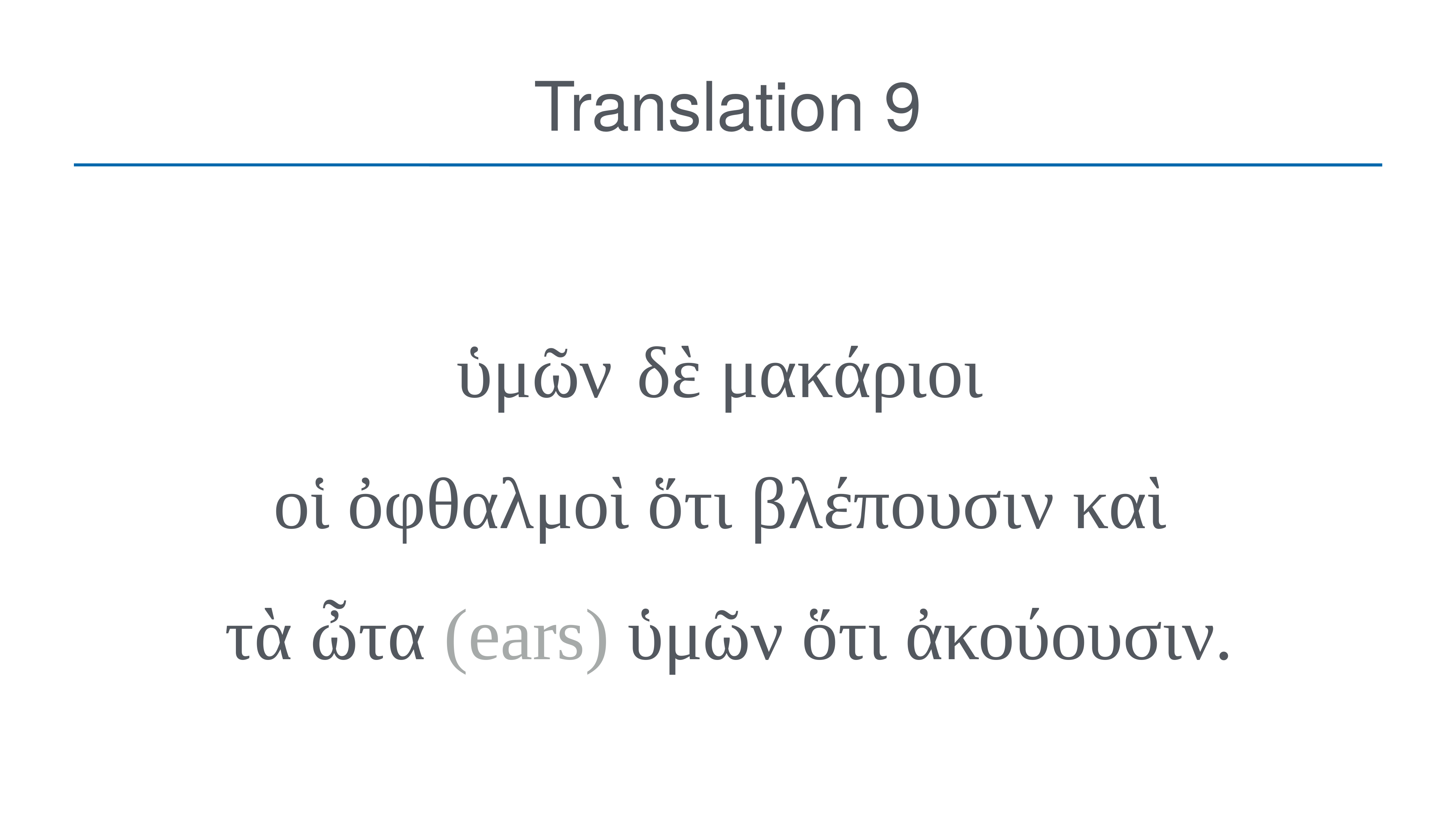

# Translation 9
ὑμῶν  δὲ μακάριοι
οἱ ὀφθαλμοὶ ὅτι βλέπουσιν καὶ
τὰ ὦτα (ears) ὑμῶν ὅτι ἀκούουσιν.